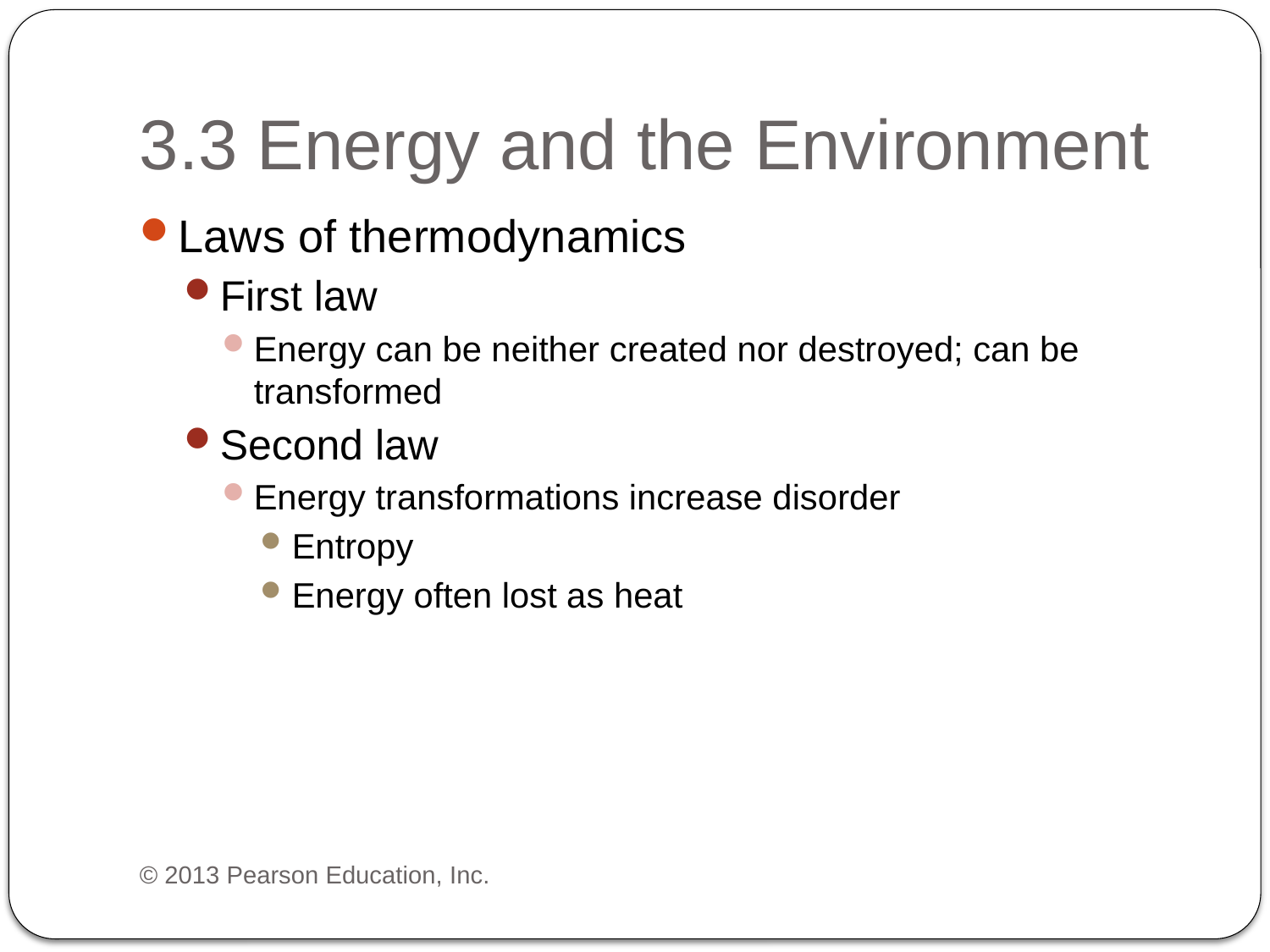

# 3.3 Energy and the Environment
Laws of thermodynamics
First law
Energy can be neither created nor destroyed; can be transformed
Second law
Energy transformations increase disorder
Entropy
Energy often lost as heat
© 2013 Pearson Education, Inc.